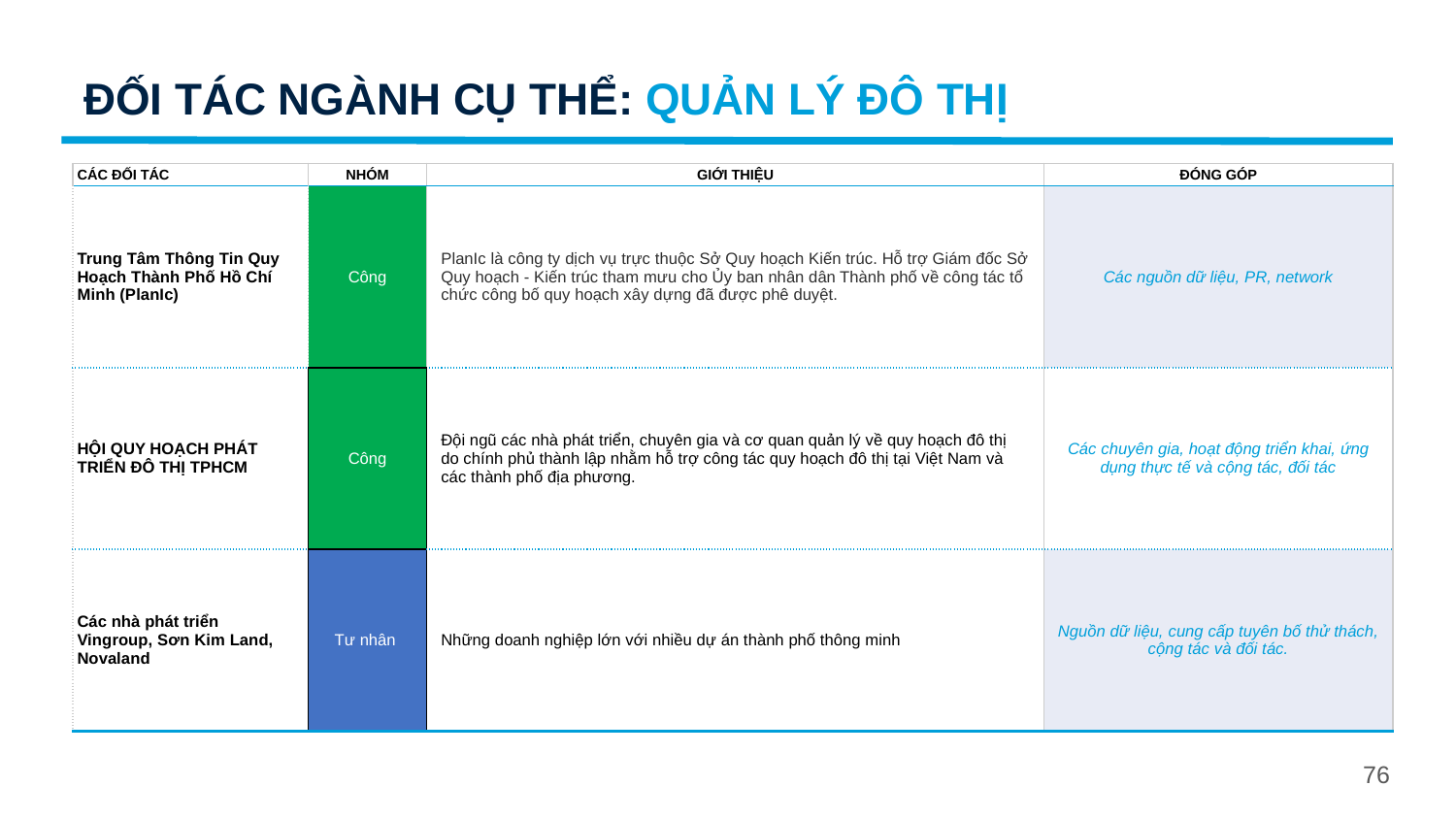

ĐỐI TÁC NGÀNH CỤ THỂ: QUẢN LÝ ĐÔ THỊ
| CÁC ĐỐI TÁC | NHÓM | GIỚI THIỆU | ĐÓNG GÓP |
| --- | --- | --- | --- |
| Trung Tâm Thông Tin Quy Hoạch Thành Phố Hồ Chí Minh (PlanIc) | Công | PlanIc là công ty dịch vụ trực thuộc Sở Quy hoạch Kiến trúc. Hỗ trợ Giám đốc Sở Quy hoạch - Kiến trúc tham mưu cho Ủy ban nhân dân Thành phố về công tác tổ chức công bố quy hoạch xây dựng đã được phê duyệt. | Các nguồn dữ liệu, PR, network |
| HỘI QUY HOẠCH PHÁT TRIỂN ĐÔ THỊ TPHCM | Công | Đội ngũ các nhà phát triển, chuyên gia và cơ quan quản lý về quy hoạch đô thị do chính phủ thành lập nhằm hỗ trợ công tác quy hoạch đô thị tại Việt Nam và các thành phố địa phương. | Các chuyên gia, hoạt động triển khai, ứng dụng thực tế và cộng tác, đối tác |
| Các nhà phát triển Vingroup, Sơn Kim Land, Novaland | Tư nhân | Những doanh nghiệp lớn với nhiều dự án thành phố thông minh | Nguồn dữ liệu, cung cấp tuyên bố thử thách, cộng tác và đối tác. |
76